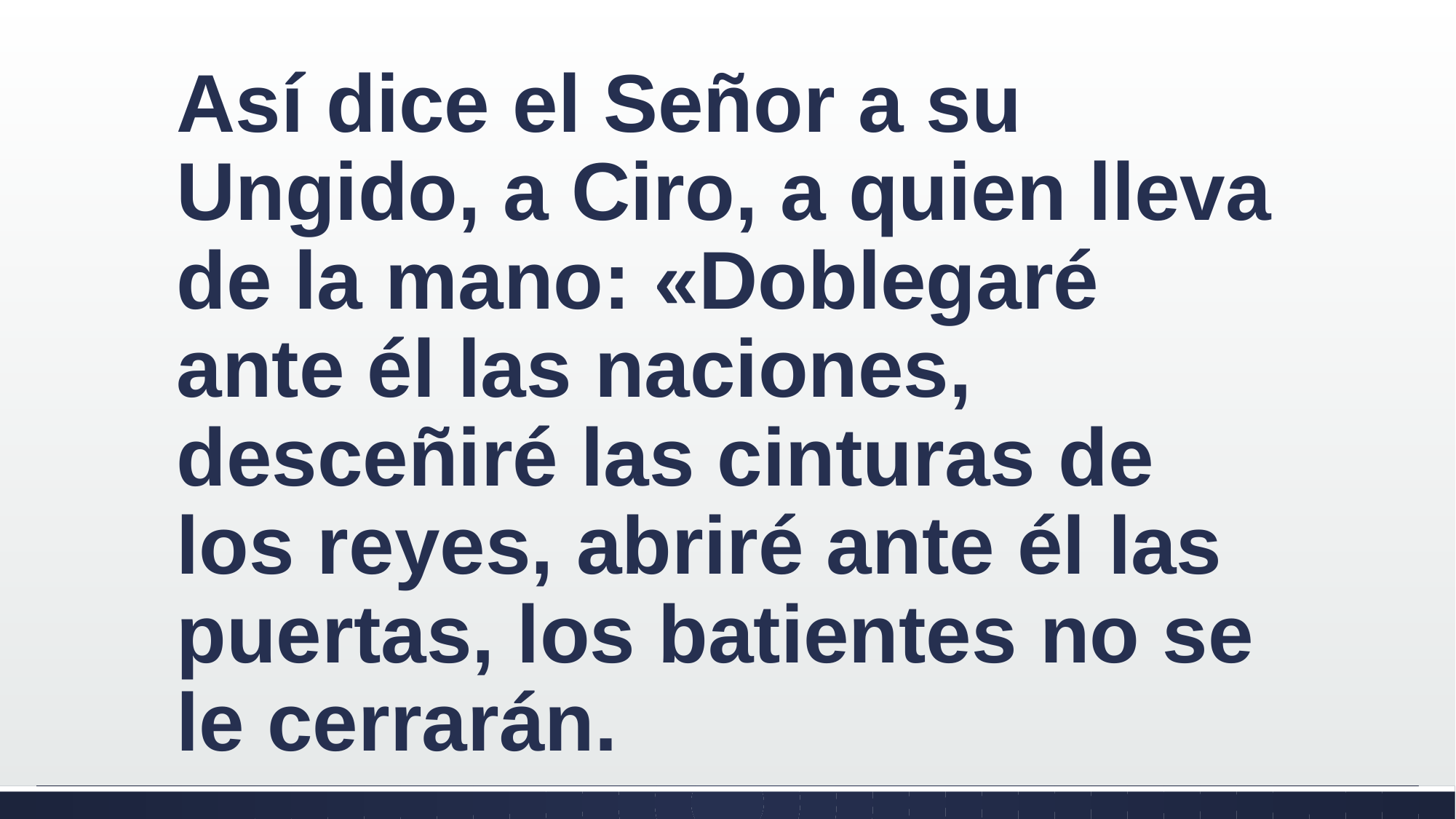

#
Así dice el Señor a su Ungido, a Ciro, a quien lleva de la mano: «Doblegaré ante él las naciones, desceñiré las cinturas de los reyes, abriré ante él las puertas, los batientes no se le cerrarán.